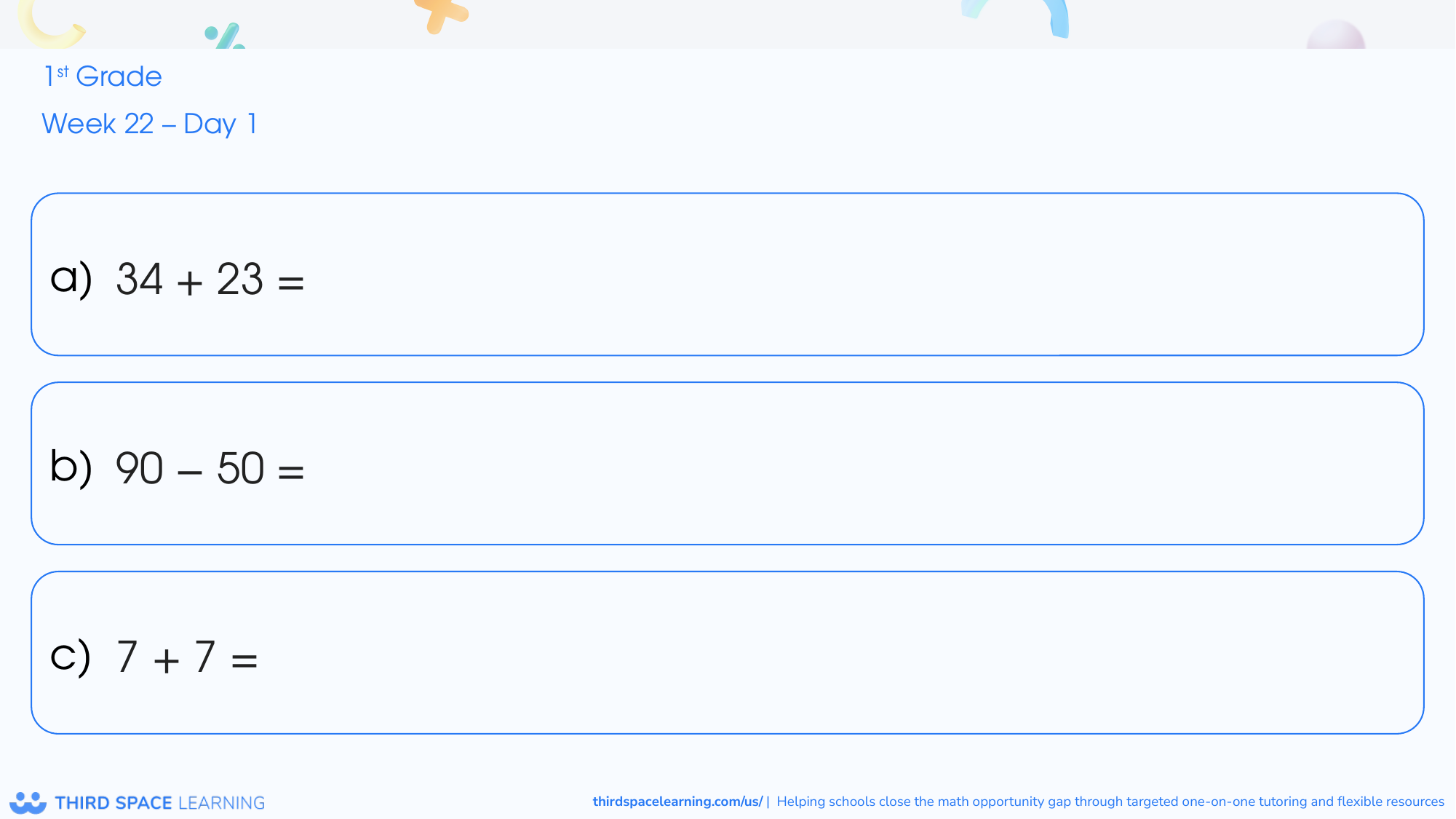

1st Grade
Week 22 – Day 1
34 + 23 =
90 − 50 =
7 + 7 =